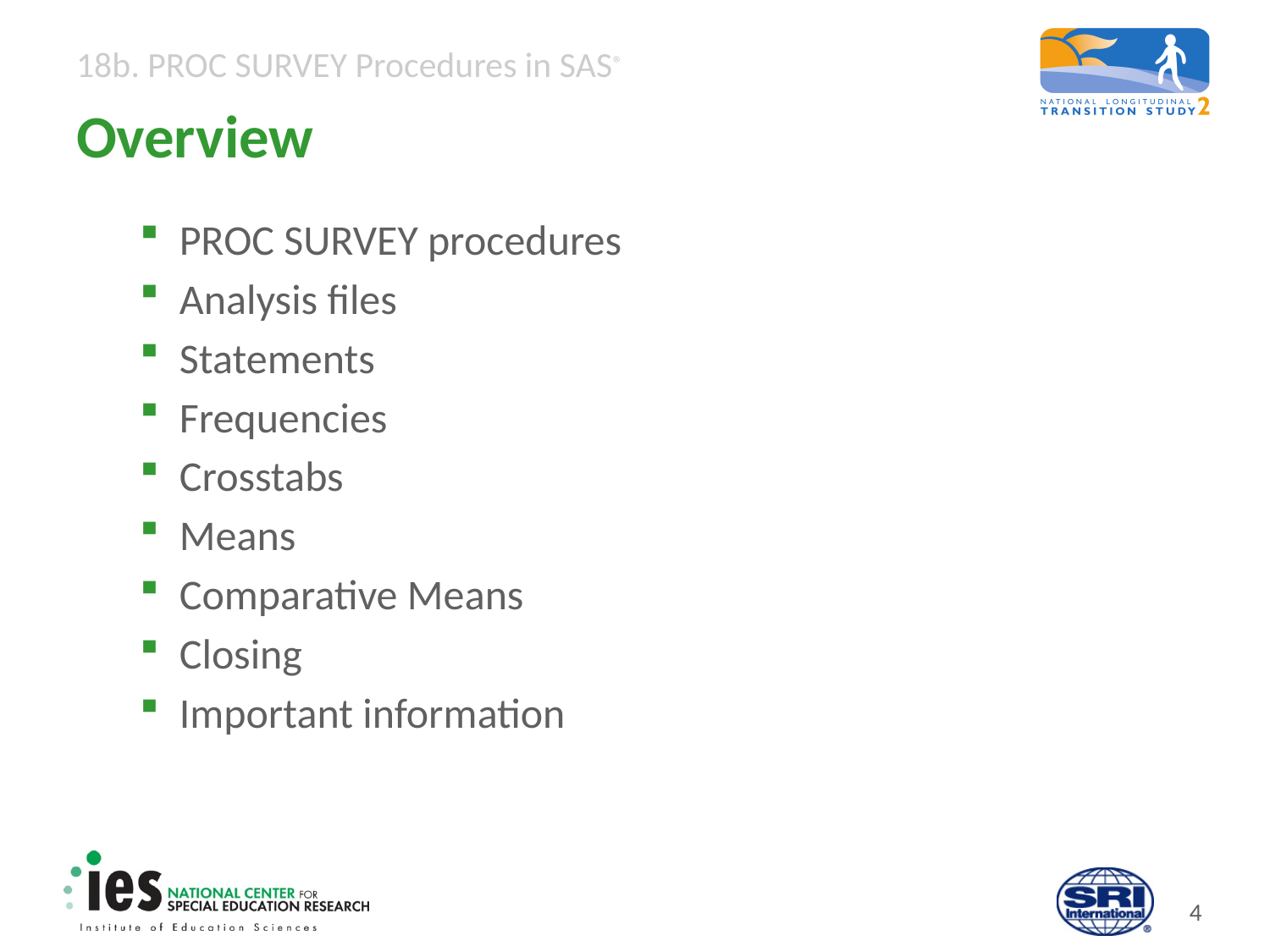

# Overview
PROC SURVEY procedures
Analysis files
Statements
Frequencies
Crosstabs
Means
Comparative Means
Closing
Important information
4